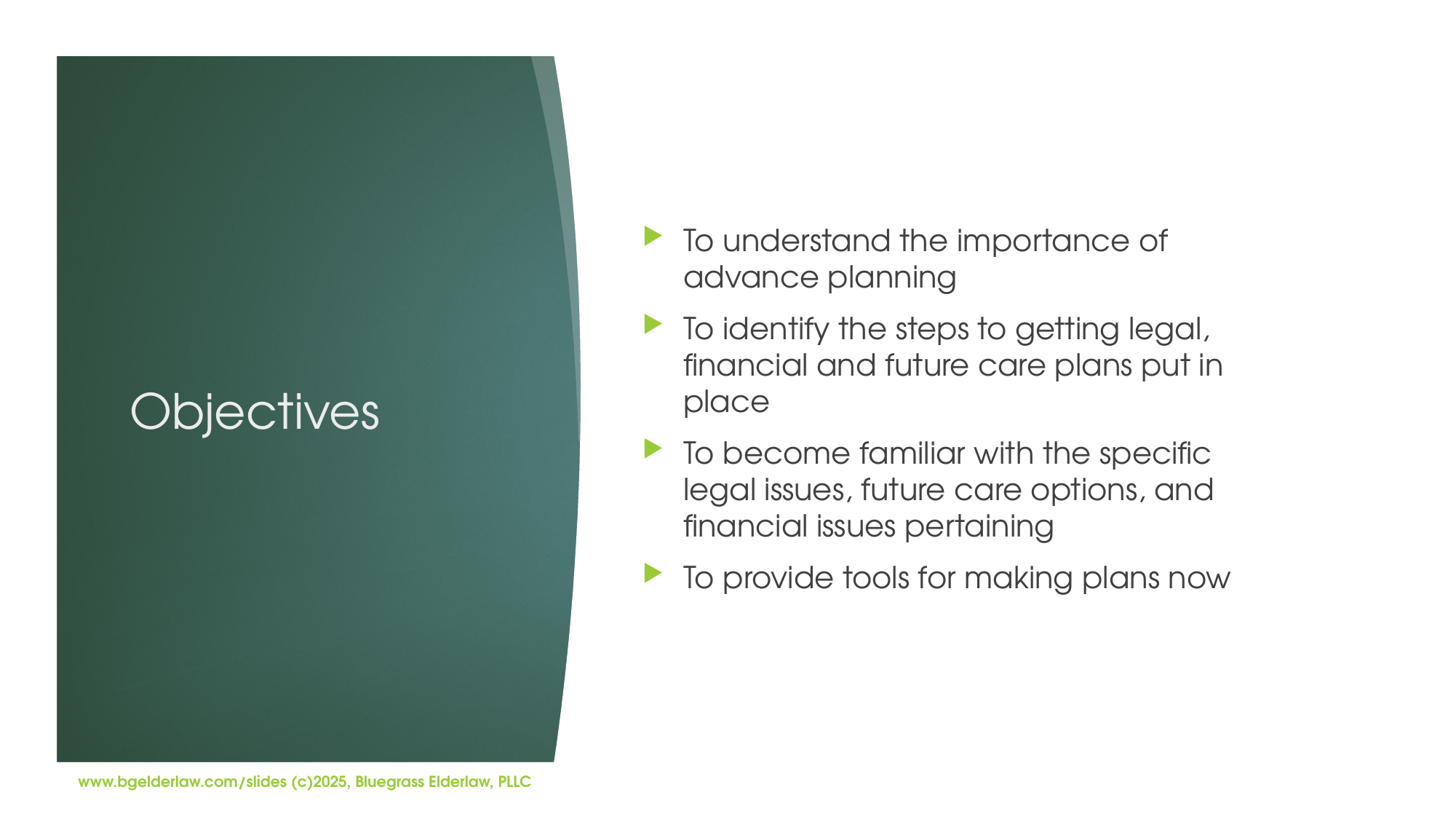

To understand the importance of advance planning
To identify the steps to getting legal, financial and future care plans put in place
To become familiar with the specific legal issues, future care options, and financial issues pertaining
To provide tools for making plans now
# Objectives

www.bgelderlaw.com/slides (c)2025, Bluegrass Elderlaw, PLLC